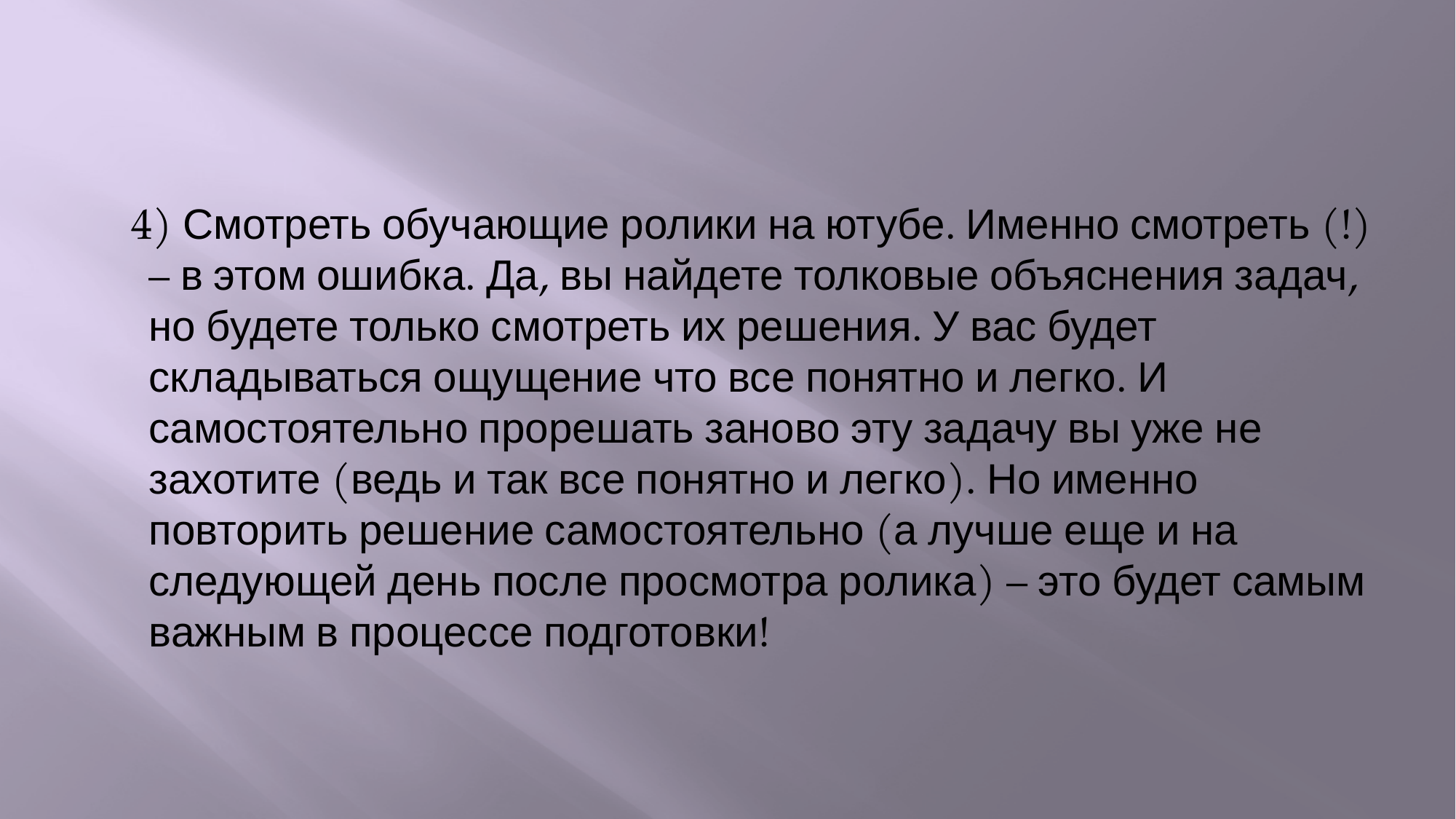

#
   4) Смотреть обучающие ролики на ютубе. Именно смотреть (!) – в этом ошибка. Да, вы найдете толковые объяснения задач, но будете только смотреть их решения. У вас будет складываться ощущение что все понятно и легко. И самостоятельно прорешать заново эту задачу вы уже не захотите (ведь и так все понятно и легко). Но именно повторить решение самостоятельно (а лучше еще и на следующей день после просмотра ролика) – это будет самым важным в процессе подготовки!